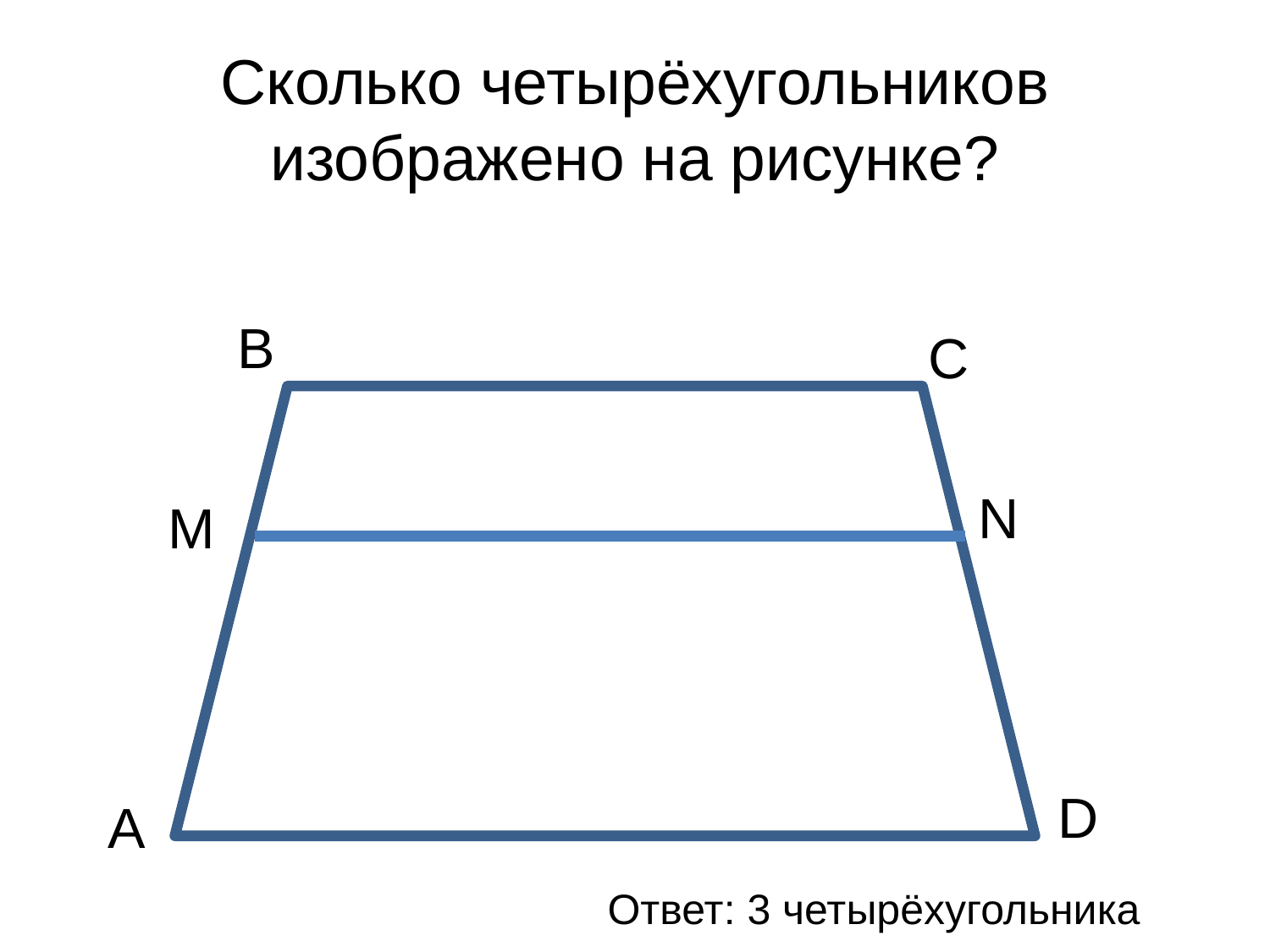

# Сколько четырёхугольников изображено на рисунке?
B
C

N
M
D
А
Ответ: 3 четырёхугольника